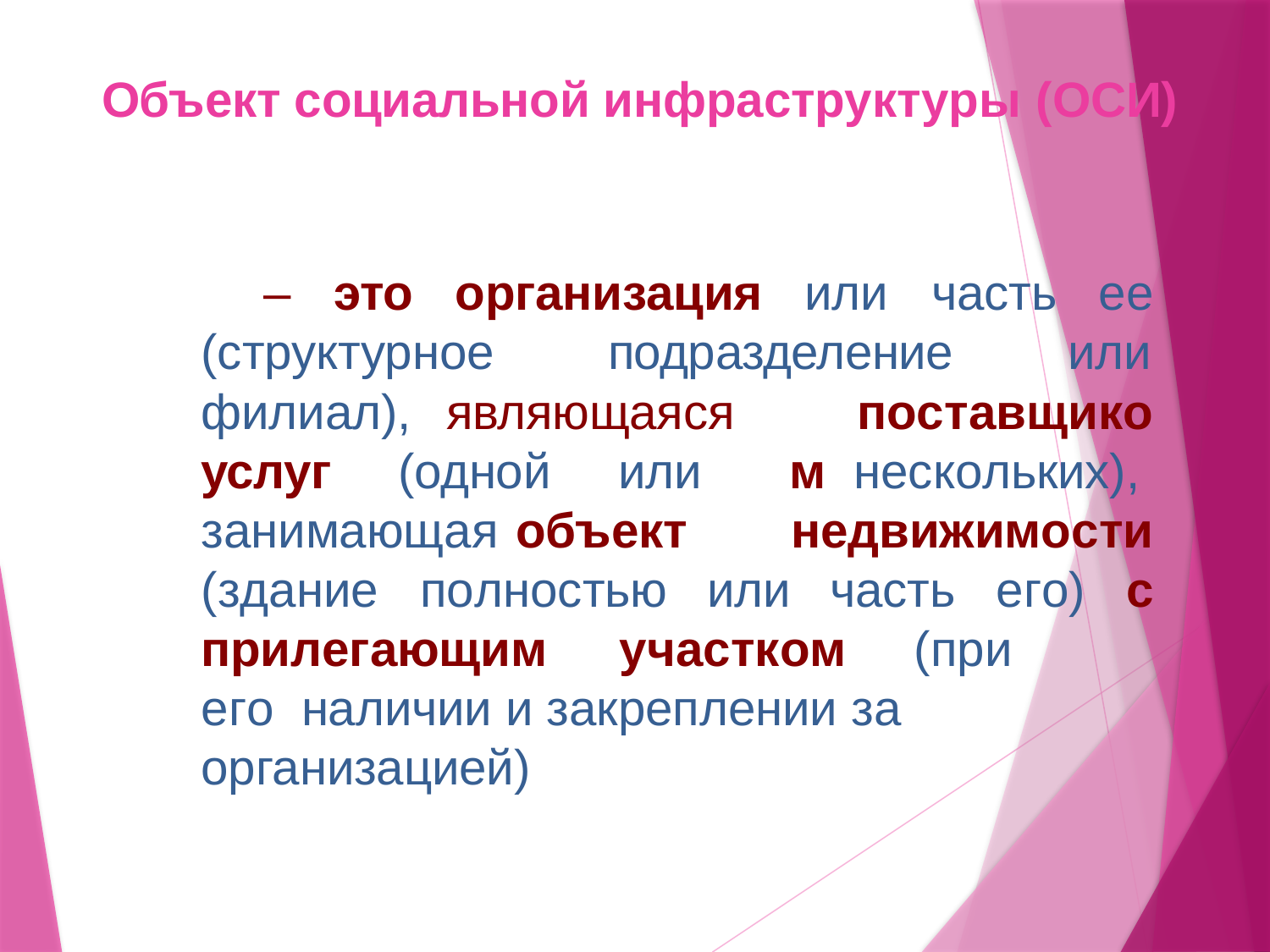

# Объект социальной инфраструктуры (ОСИ)
–	это	организация
или	часть	ее
(структурное	подразделение
или
филиал), являющаяся  услуг (одной или  занимающая объект
поставщиком  нескольких),  недвижимости
(здание	полностью	или
часть
его)	с
прилегающим	участком	(при	его  наличии и закреплении за организацией)